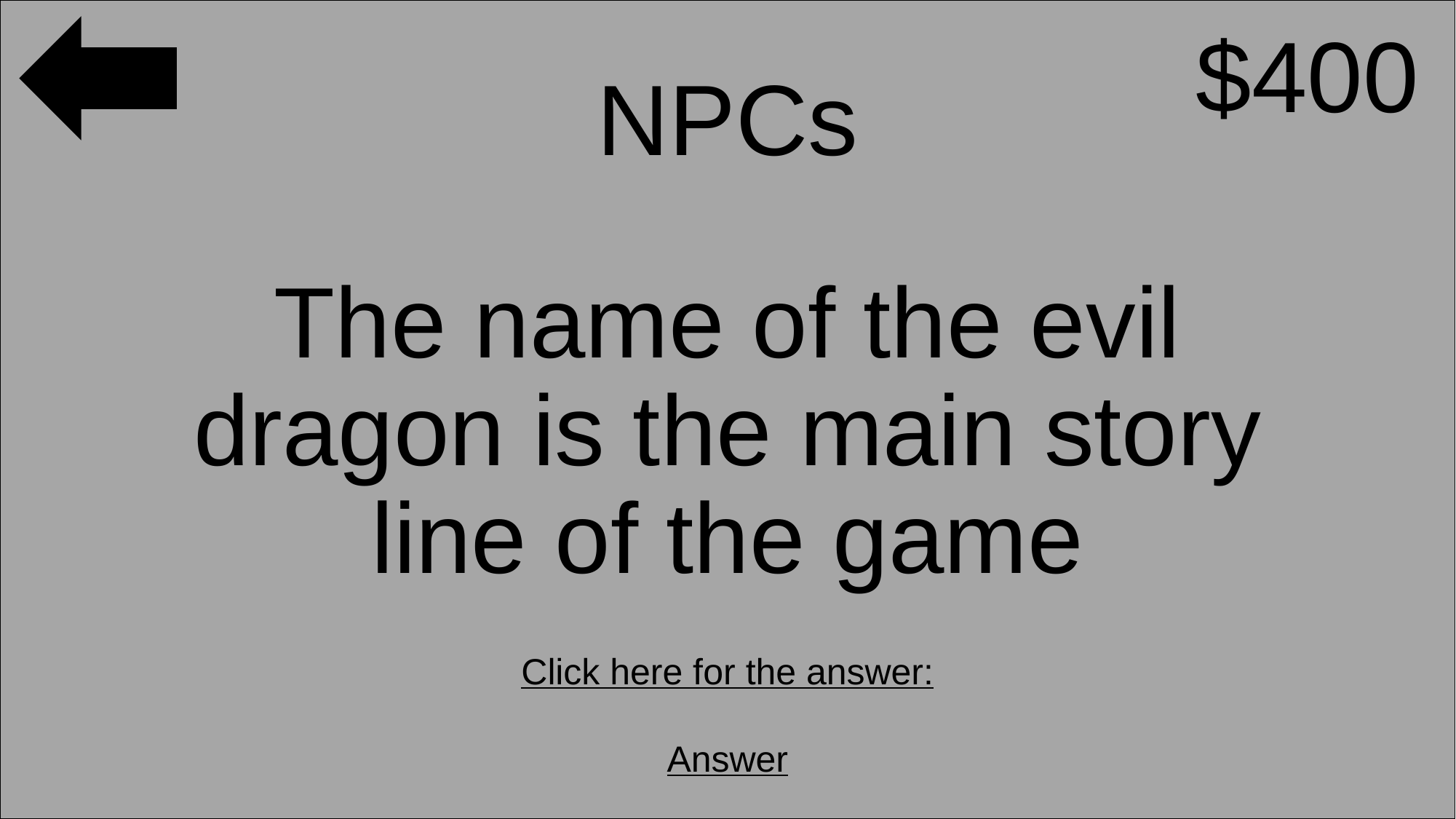

$400

#
NPCs

The name of the evil dragon is the main story line of the game

Click here for the answer:

Answer